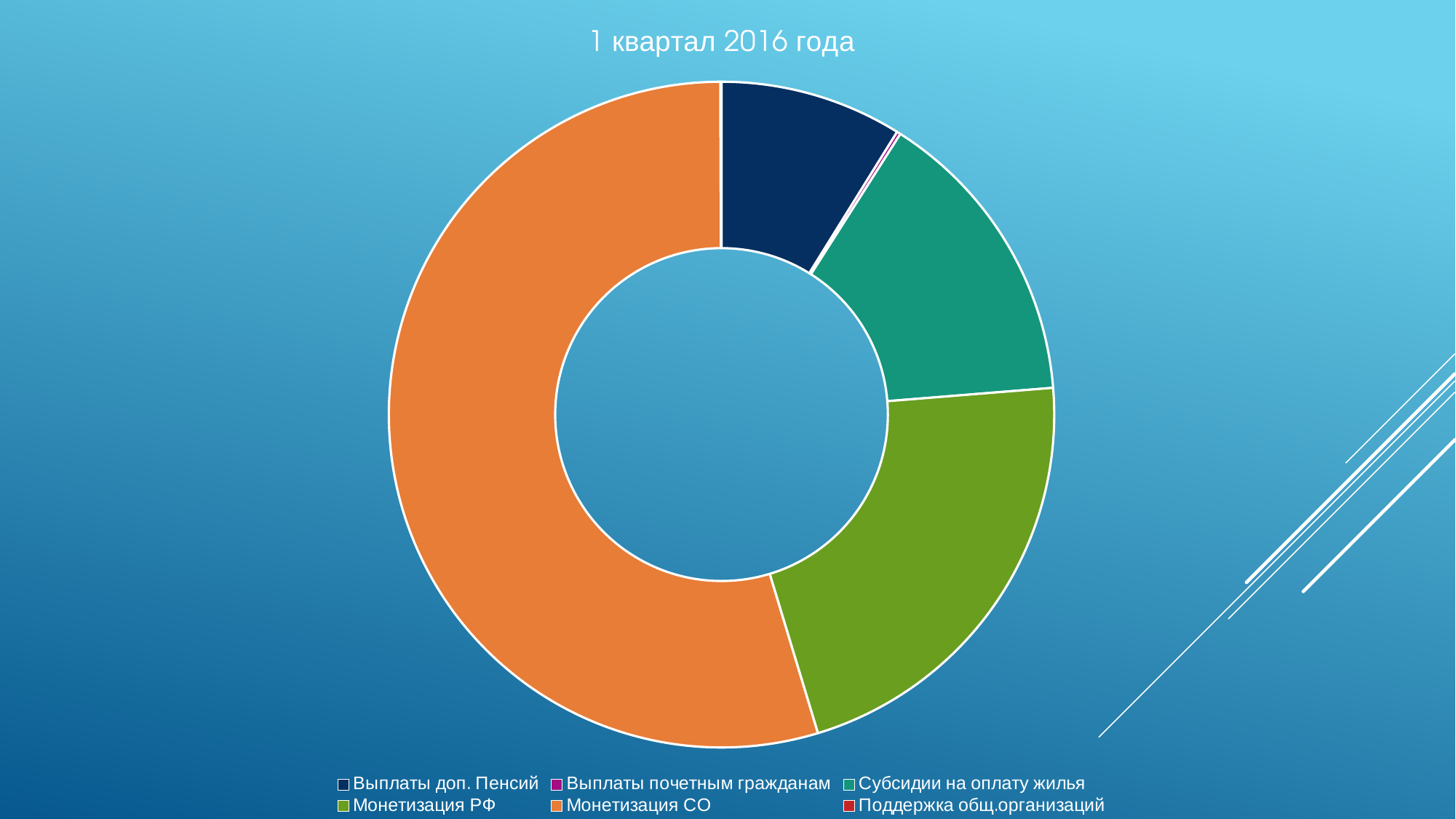

### Chart:

| Category | 1 квартал 2016 года |
|---|---|
| Выплаты доп. Пенсий | 1609.6 |
| Выплаты почетным гражданам | 33.0 |
| Субсидии на оплату жилья | 2670.2 |
| Монетизация РФ | 3928.3 |
| Монетизация СО | 9932.9 |
| Поддержка общ.организаций | 10.0 |